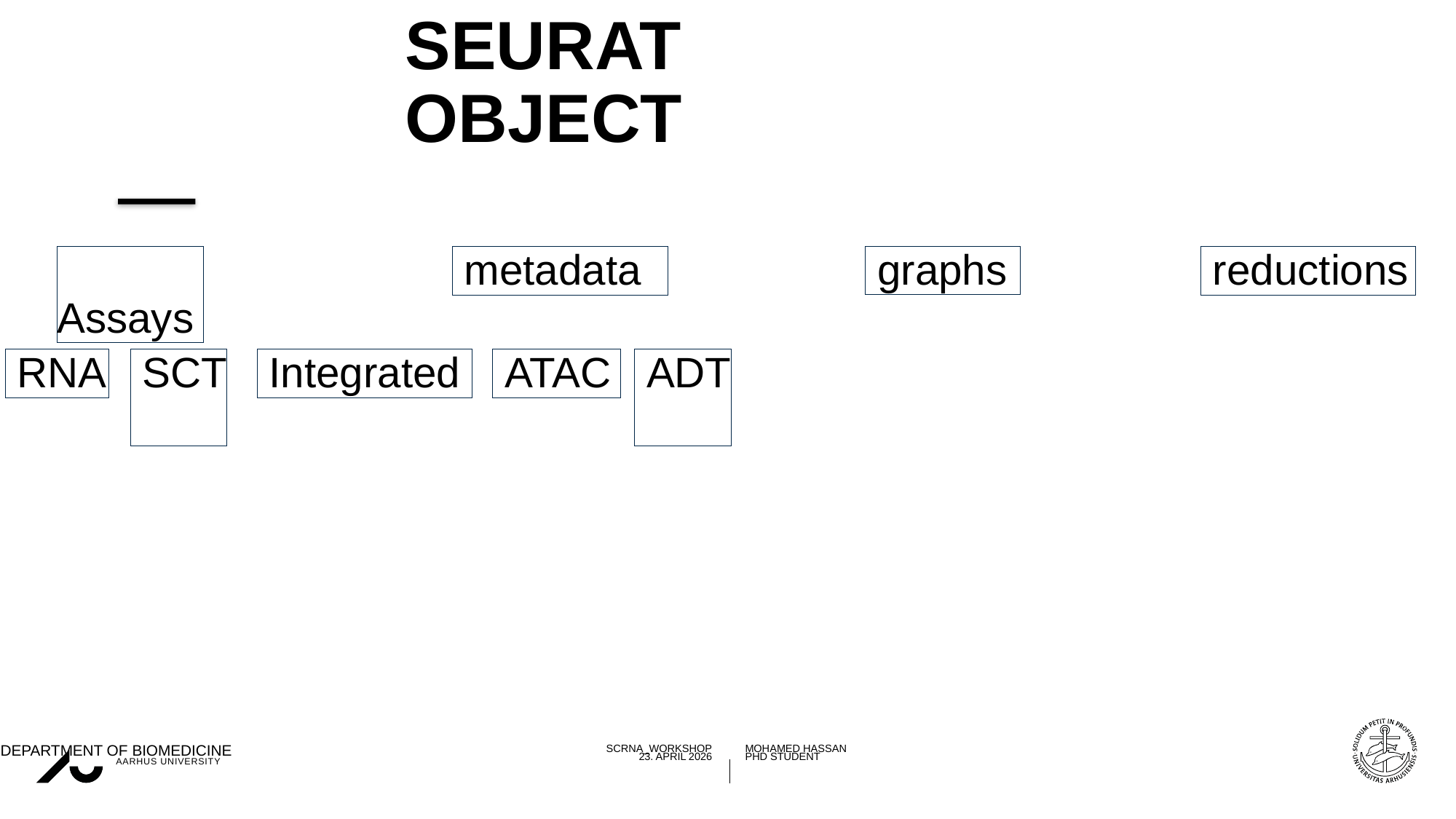

# Seurat object
 graphs
 Assays
 metadata
 reductions
 ATAC
 Integrated
 RNA
 SCT
 ADT
22/04/2026